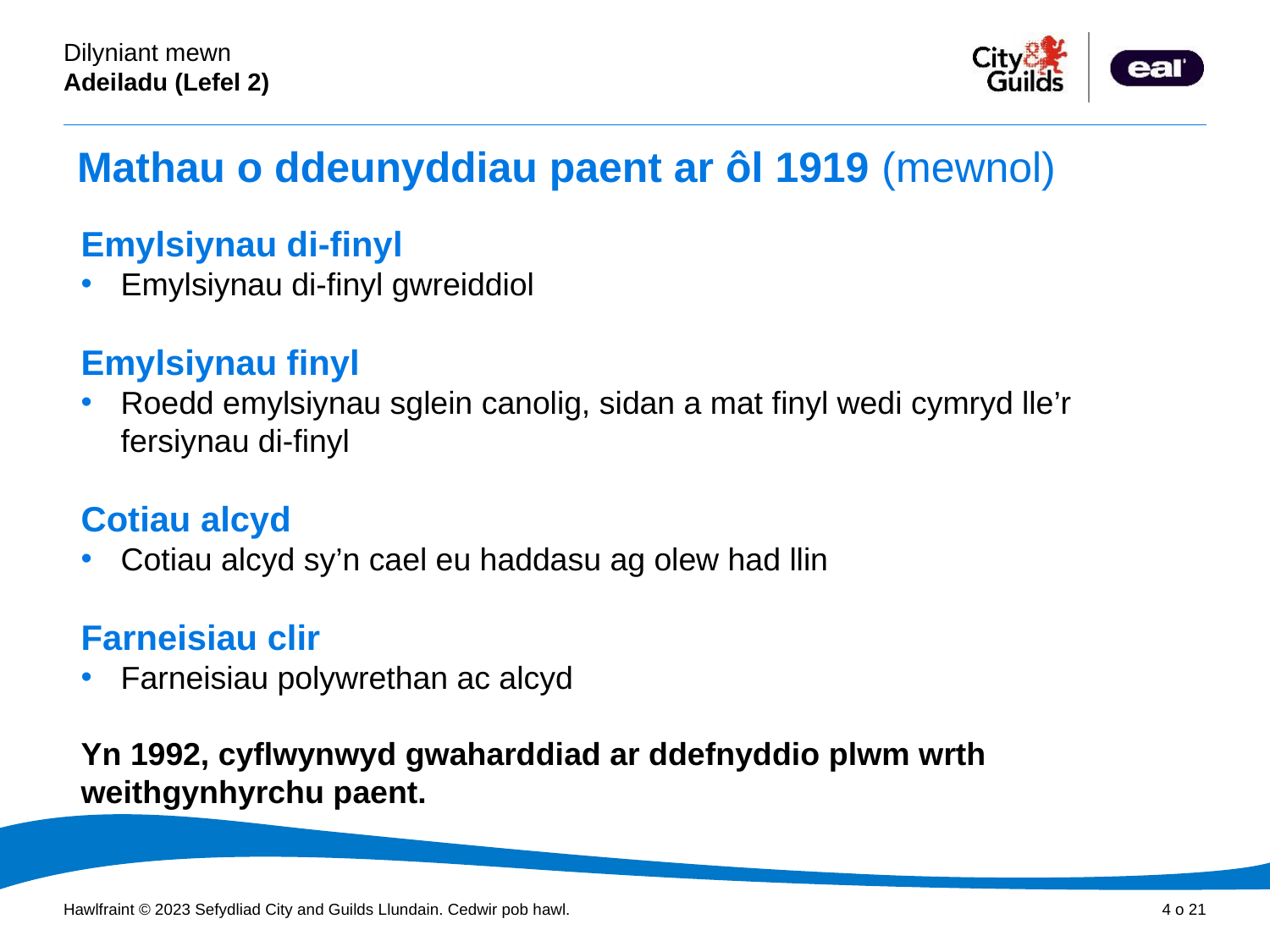

# Mathau o ddeunyddiau paent ar ôl 1919 (mewnol)
Emylsiynau di-finyl
Emylsiynau di-finyl gwreiddiol

Emylsiynau finyl
Roedd emylsiynau sglein canolig, sidan a mat finyl wedi cymryd lle’r fersiynau di-finyl

Cotiau alcyd
Cotiau alcyd sy’n cael eu haddasu ag olew had llin

Farneisiau clir
Farneisiau polywrethan ac alcyd

Yn 1992, cyflwynwyd gwaharddiad ar ddefnyddio plwm wrth weithgynhyrchu paent.